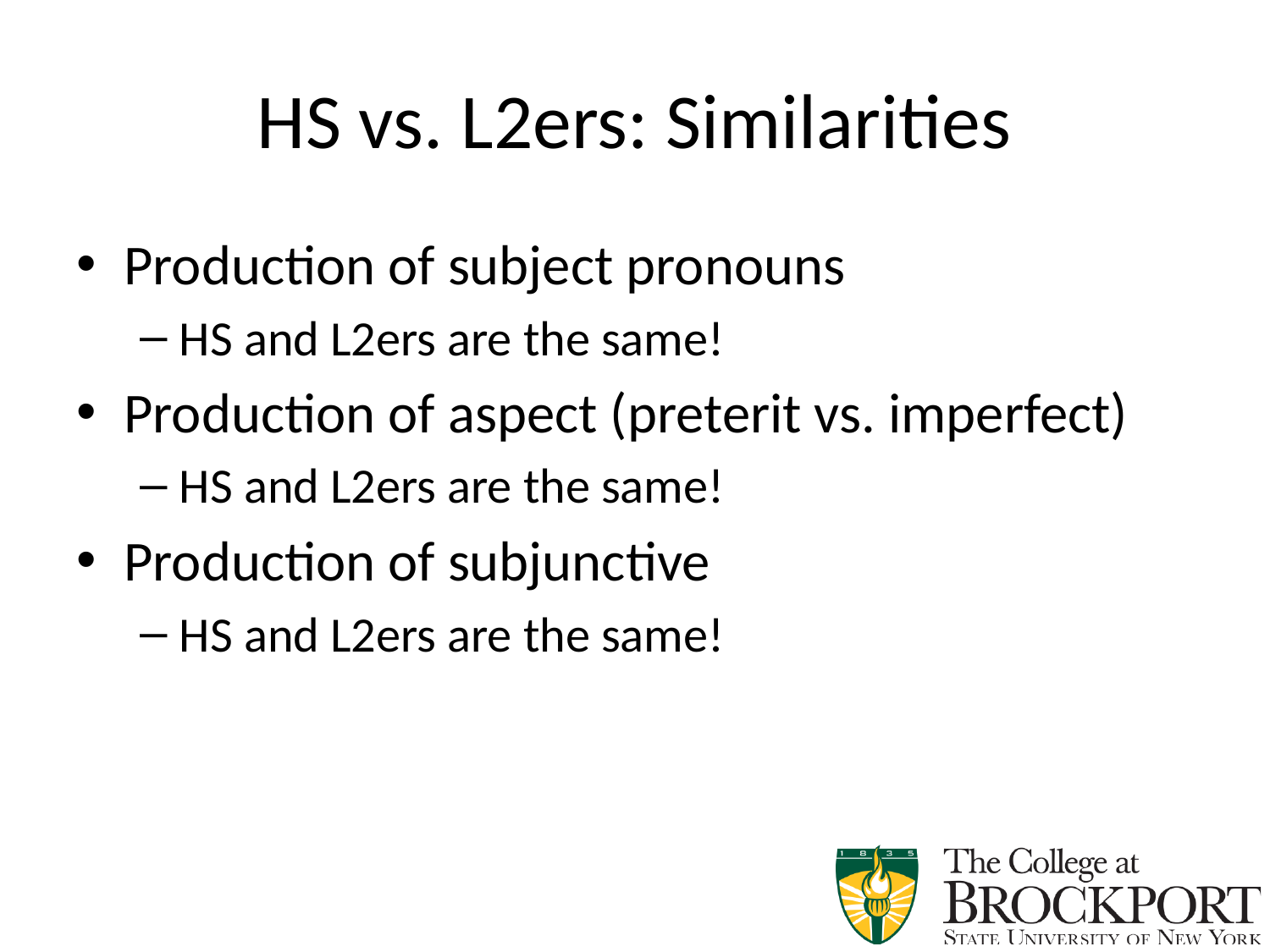

# HS vs. L2ers: Similarities
Production of subject pronouns
HS and L2ers are the same!
Production of aspect (preterit vs. imperfect)
HS and L2ers are the same!
Production of subjunctive
HS and L2ers are the same!